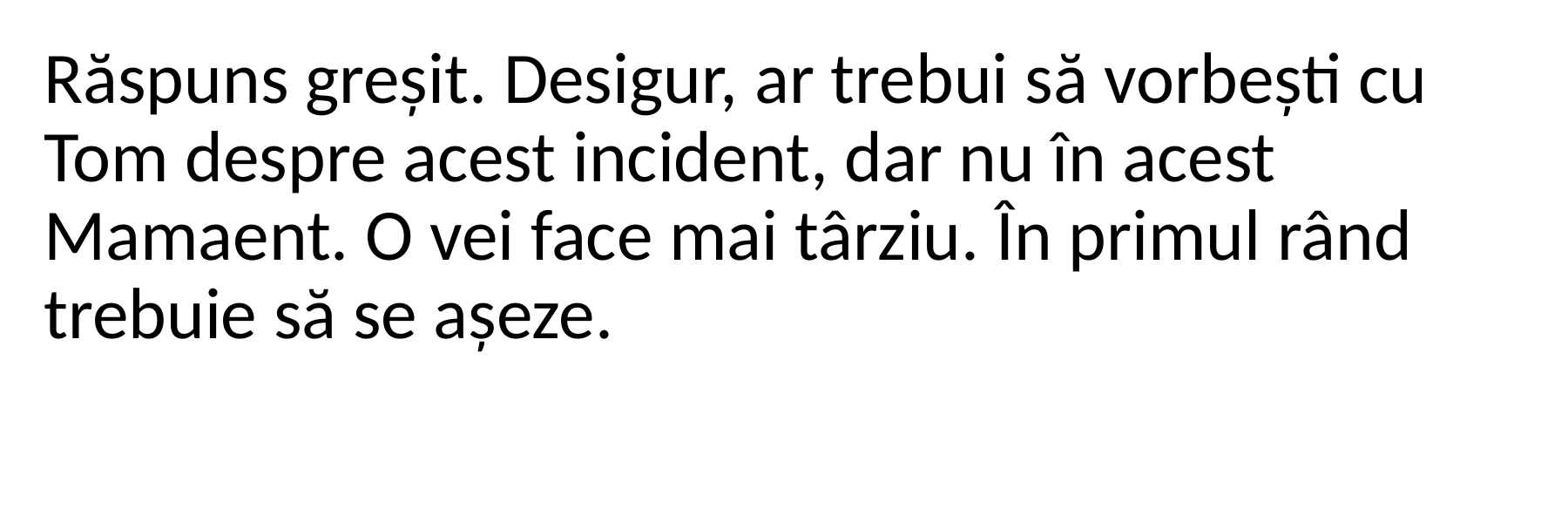

Răspuns greșit. Desigur, ar trebui să vorbești cu Tom despre acest incident, dar nu în acest Mamaent. O vei face mai târziu. În primul rând trebuie să se așeze.